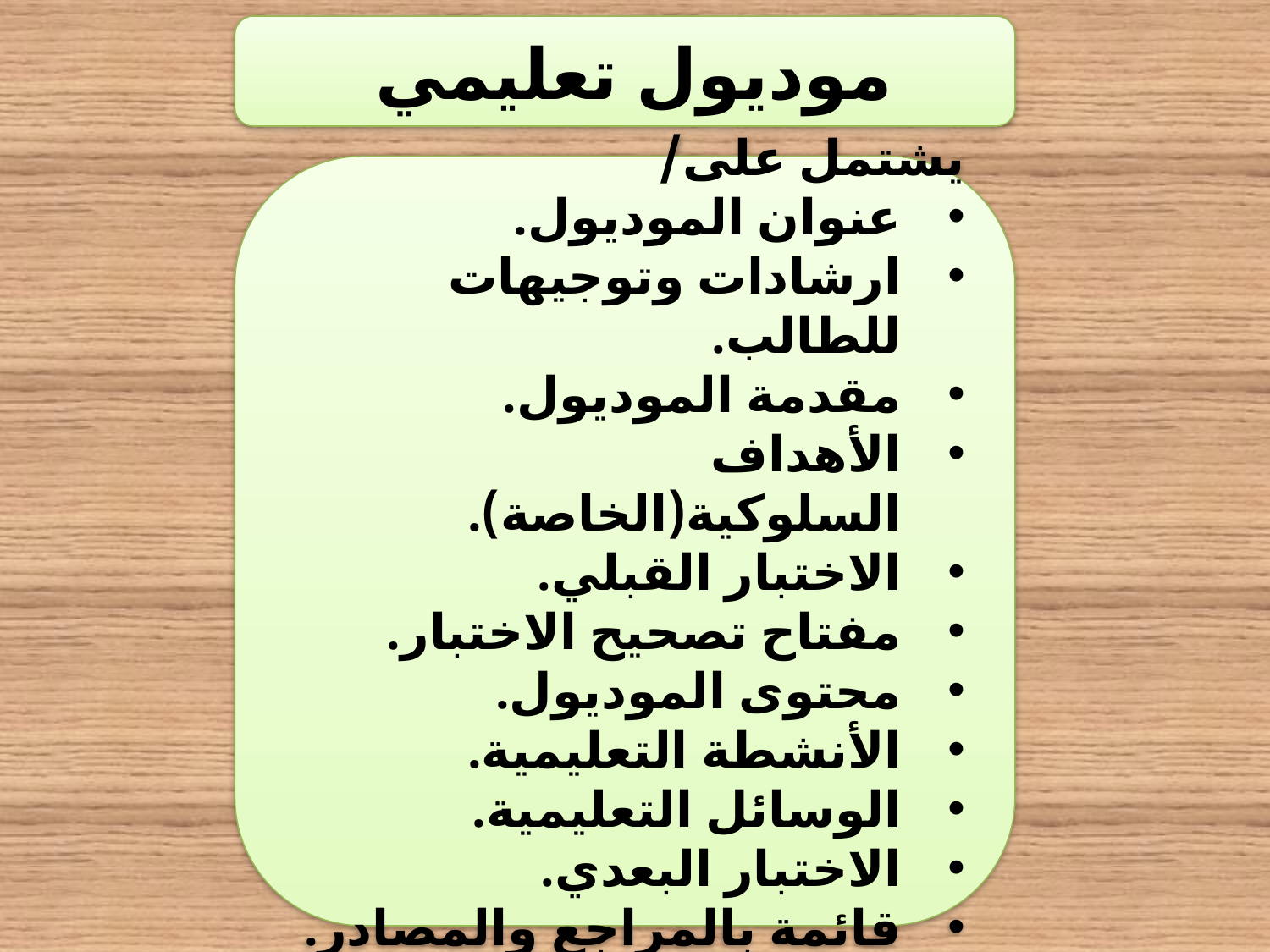

موديول تعليمي
يشتمل على/
عنوان الموديول.
ارشادات وتوجيهات للطالب.
مقدمة الموديول.
الأهداف السلوكية(الخاصة).
الاختبار القبلي.
مفتاح تصحيح الاختبار.
محتوى الموديول.
الأنشطة التعليمية.
الوسائل التعليمية.
الاختبار البعدي.
قائمة بالمراجع والمصادر.